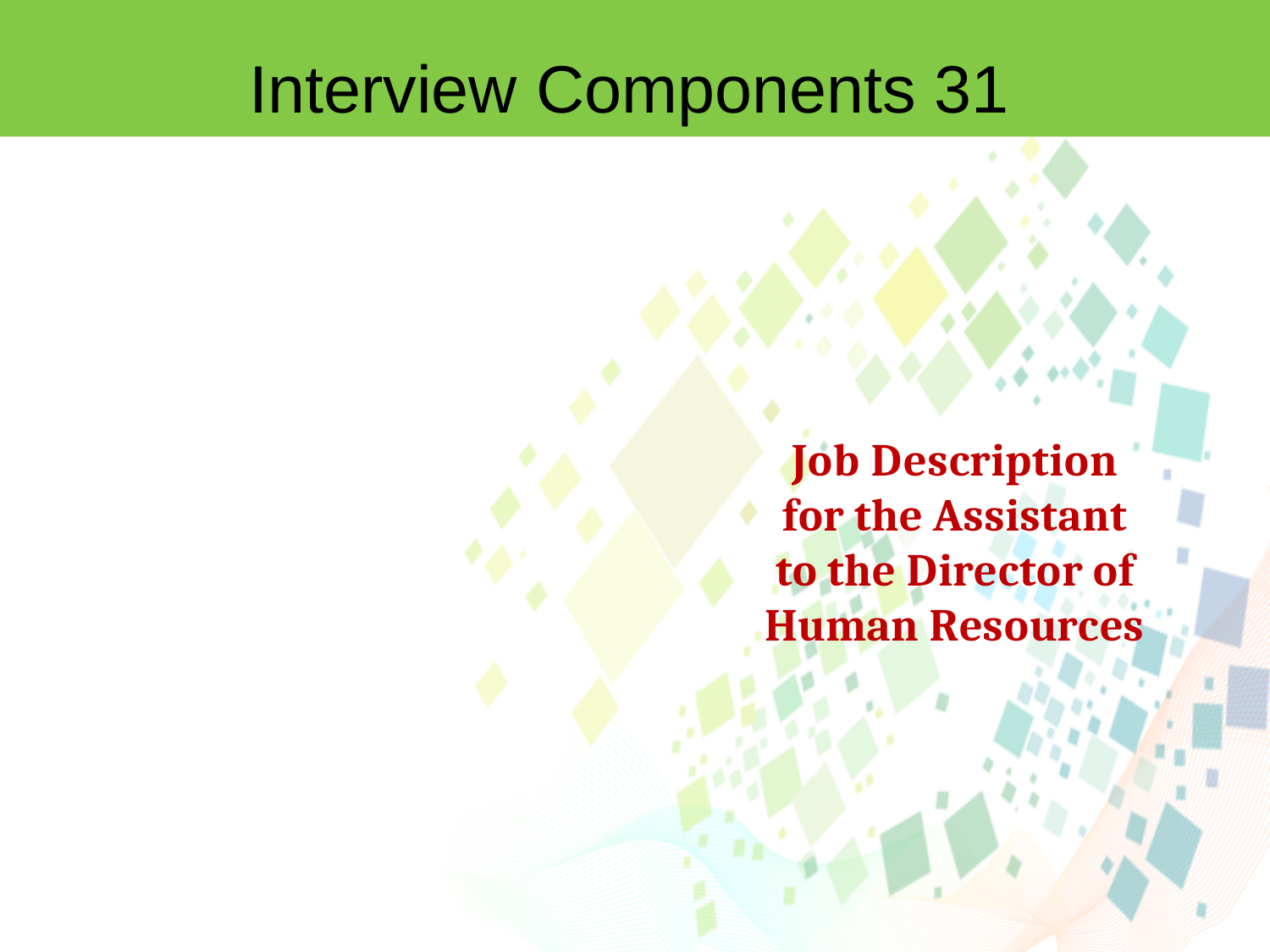

Interview Components 31
Job Description for the Assistant to the Director of Human Resources